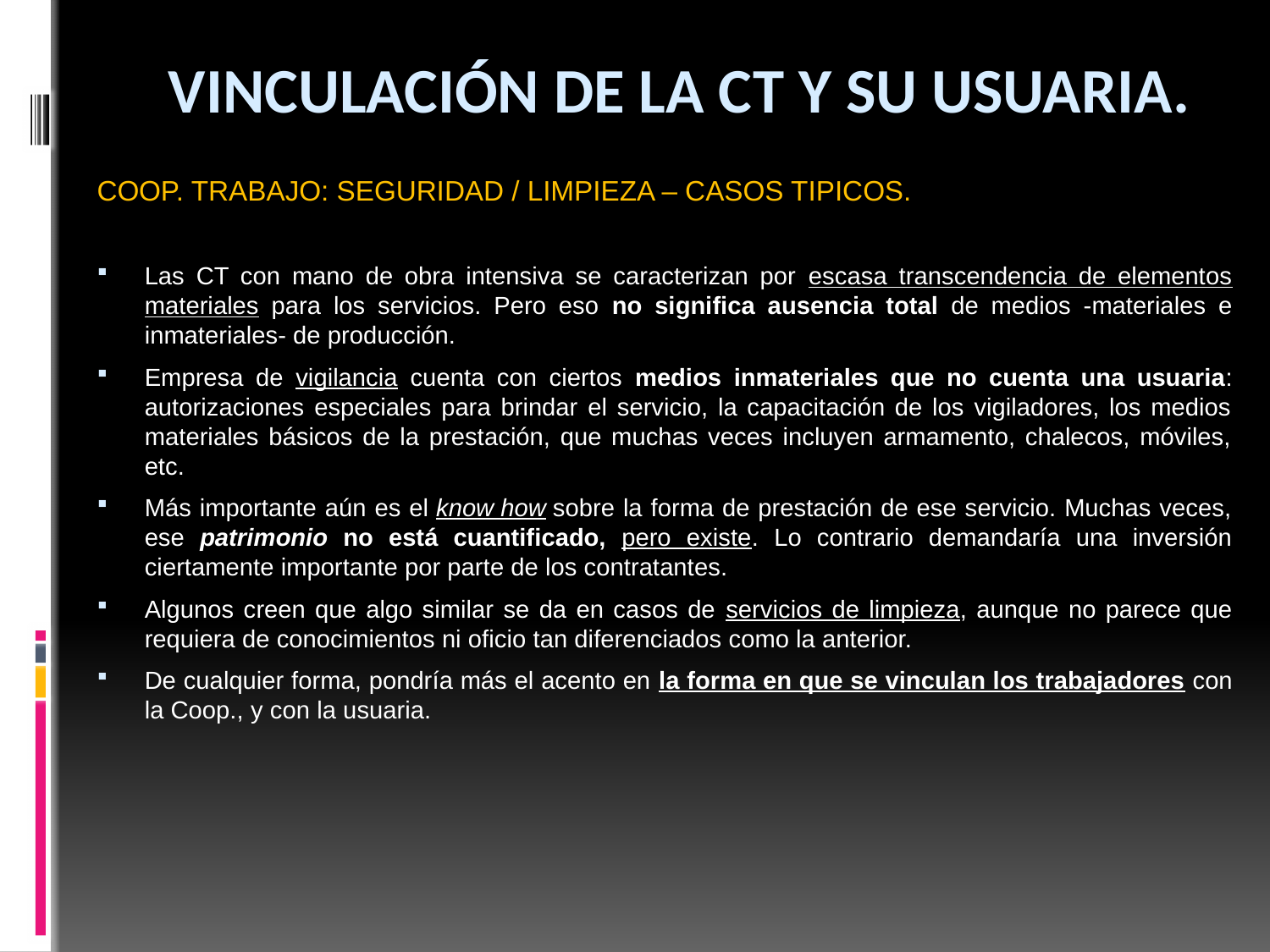

# vinculación de la ct y su usuaria.
COOP. TRABAJO: SEGURIDAD / LIMPIEZA – CASOS TIPICOS.

Las CT con mano de obra intensiva se caracterizan por escasa transcendencia de elementos materiales para los servicios. Pero eso no significa ausencia total de medios -materiales e inmateriales- de producción.
Empresa de vigilancia cuenta con ciertos medios inmateriales que no cuenta una usuaria: autorizaciones especiales para brindar el servicio, la capacitación de los vigiladores, los medios materiales básicos de la prestación, que muchas veces incluyen armamento, chalecos, móviles, etc.
Más importante aún es el know how sobre la forma de prestación de ese servicio. Muchas veces, ese patrimonio no está cuantificado, pero existe. Lo contrario demandaría una inversión ciertamente importante por parte de los contratantes.
Algunos creen que algo similar se da en casos de servicios de limpieza, aunque no parece que requiera de conocimientos ni oficio tan diferenciados como la anterior.
De cualquier forma, pondría más el acento en la forma en que se vinculan los trabajadores con la Coop., y con la usuaria.